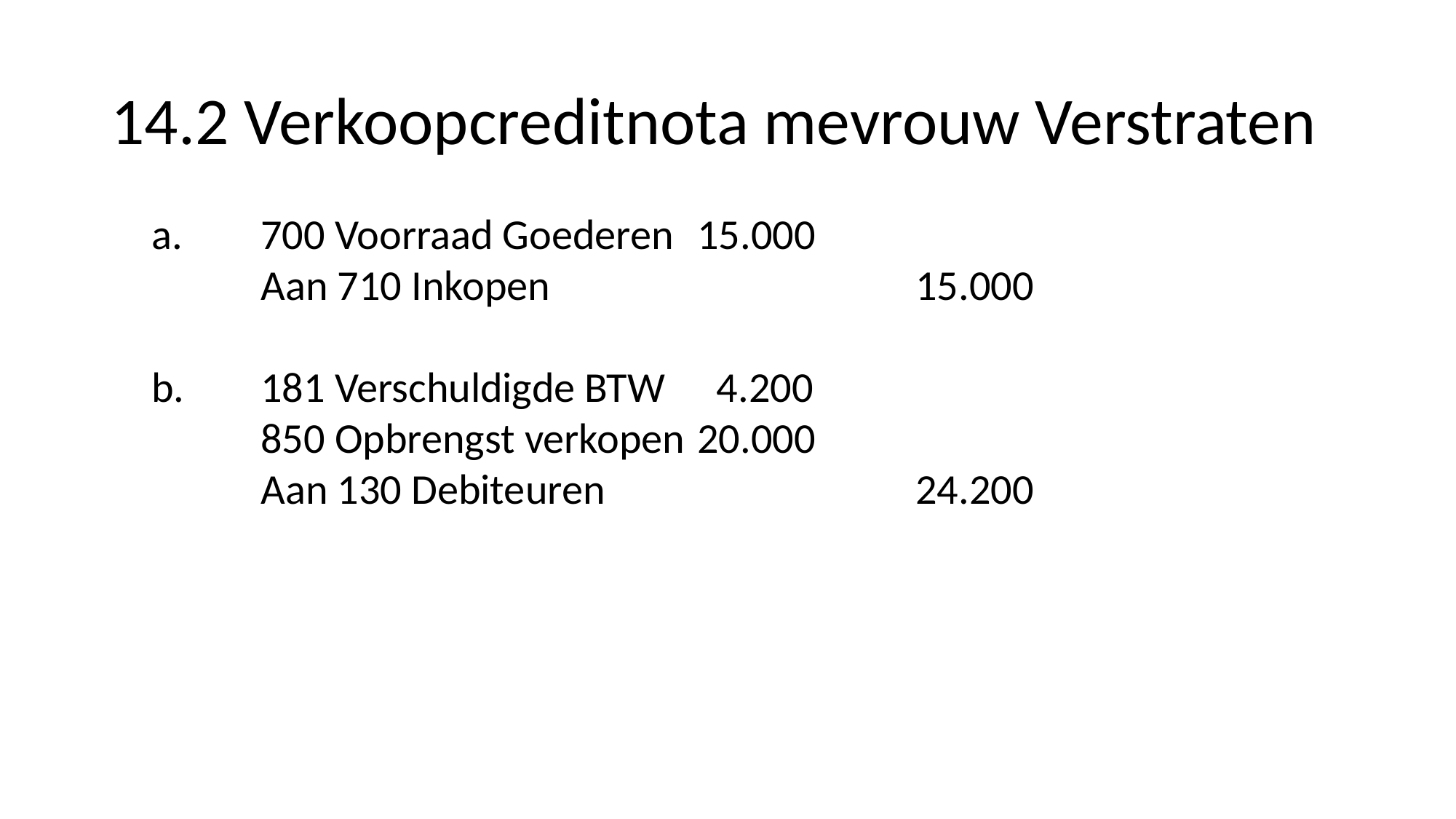

# 14.2 Verkoopcreditnota mevrouw Verstraten
a.	700 Voorraad Goederen	15.000
	Aan 710 Inkopen				15.000

b.	181 Verschuldigde BTW	  4.200
	850 Opbrengst verkopen 	20.000
	Aan 130 Debiteuren			24.200